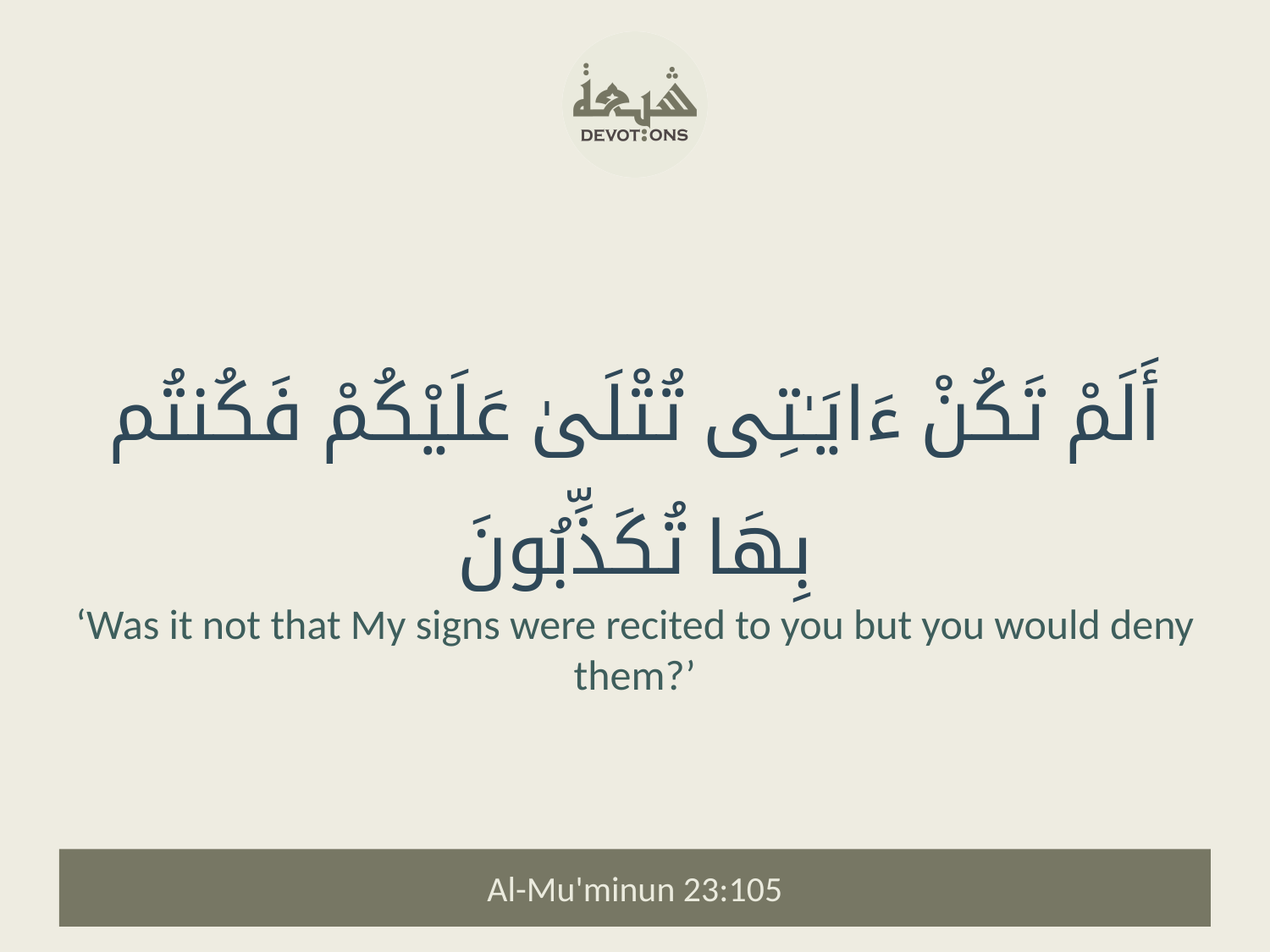

أَلَمْ تَكُنْ ءَايَـٰتِى تُتْلَىٰ عَلَيْكُمْ فَكُنتُم بِهَا تُكَذِّبُونَ
‘Was it not that My signs were recited to you but you would deny them?’
Al-Mu'minun 23:105